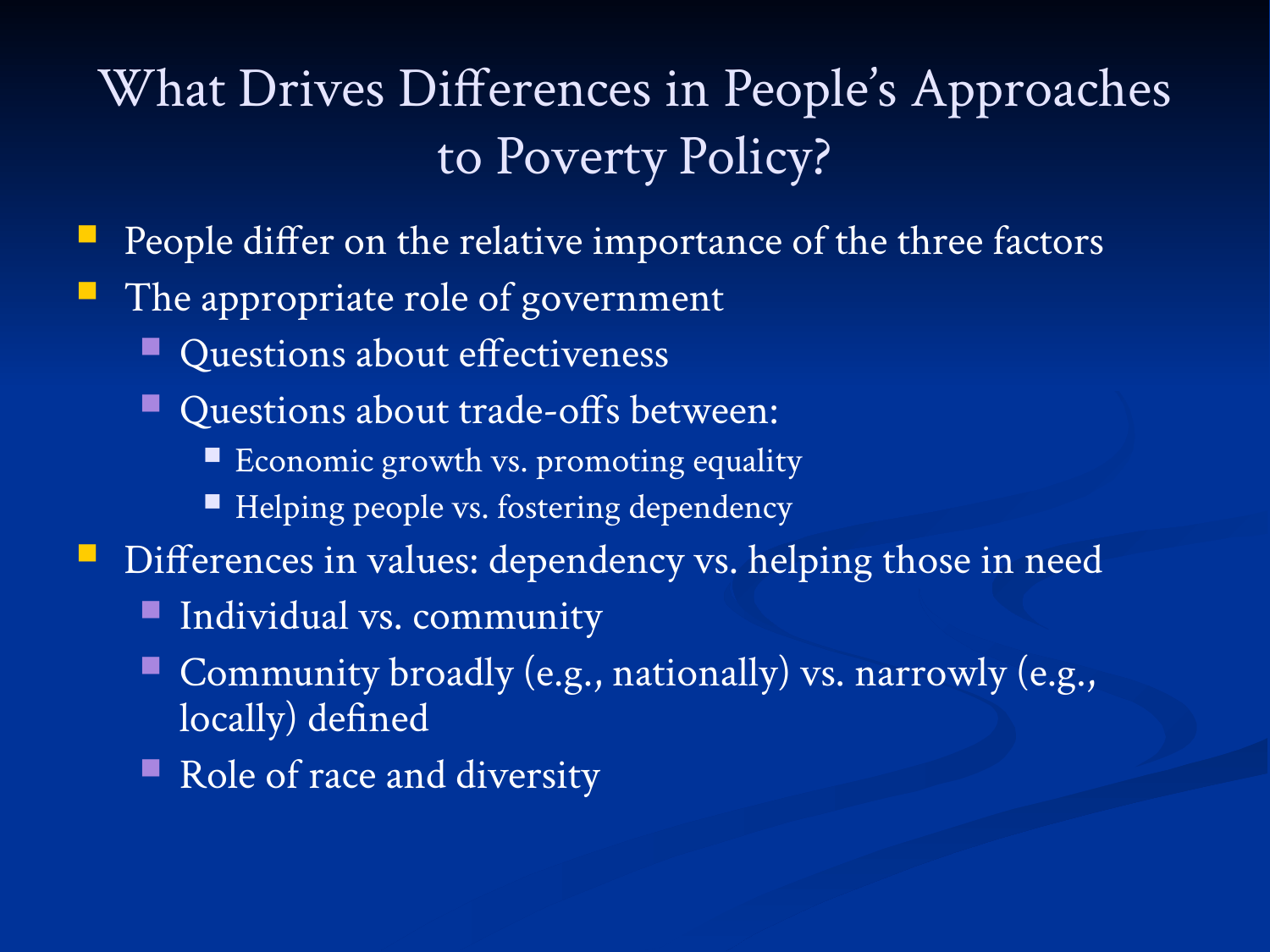

What Drives Differences in People’s Approaches to Poverty Policy?
# People differ on the relative importance of the three factors
The appropriate role of government
Questions about effectiveness
Questions about trade-offs between:
Economic growth vs. promoting equality
Helping people vs. fostering dependency
Differences in values: dependency vs. helping those in need
Individual vs. community
Community broadly (e.g., nationally) vs. narrowly (e.g., locally) defined
Role of race and diversity